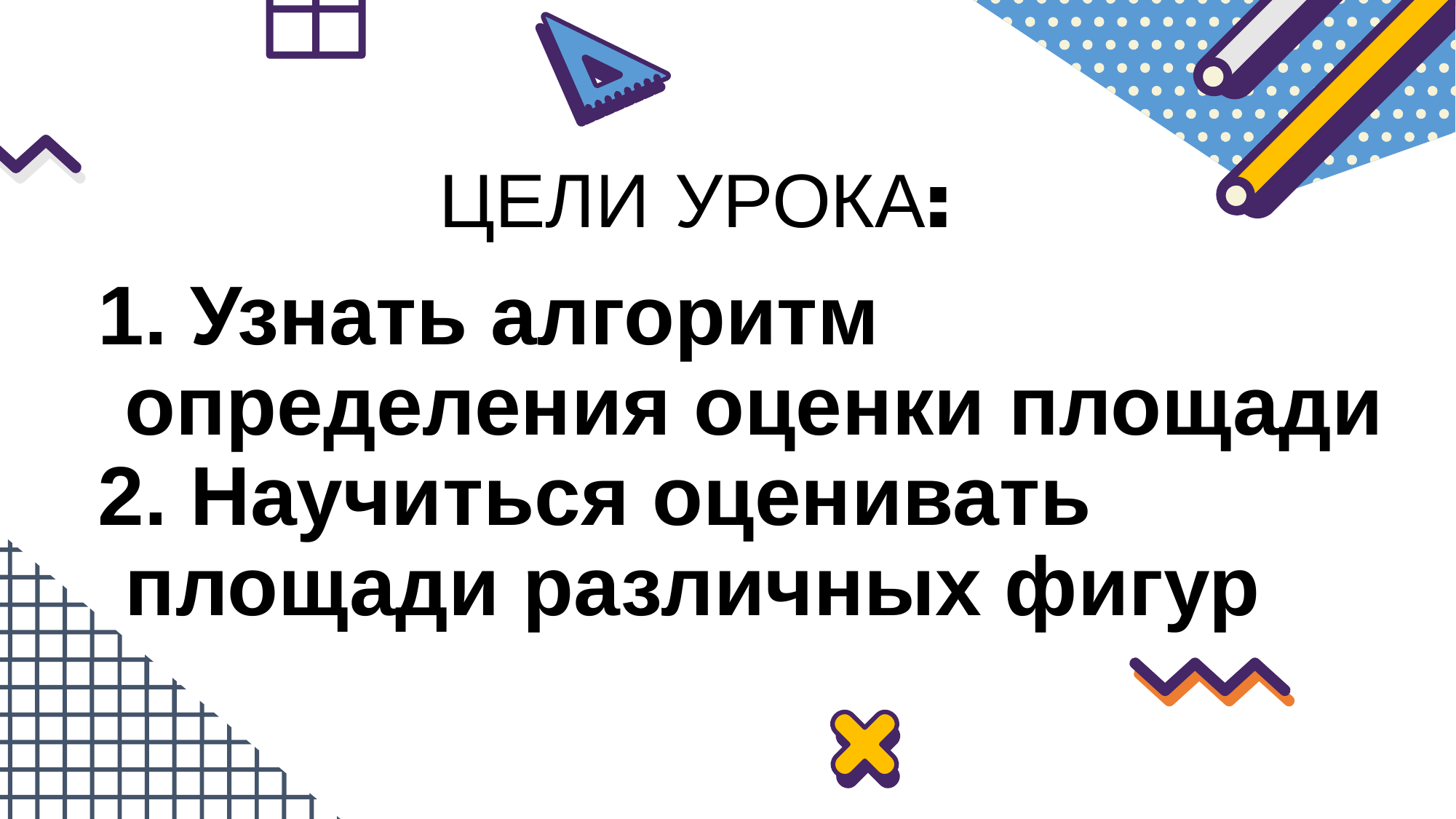

# ЦЕЛИ УРОКА:
1. Узнать алгоритм определения оценки площади
2. Научиться оценивать площади различных фигур